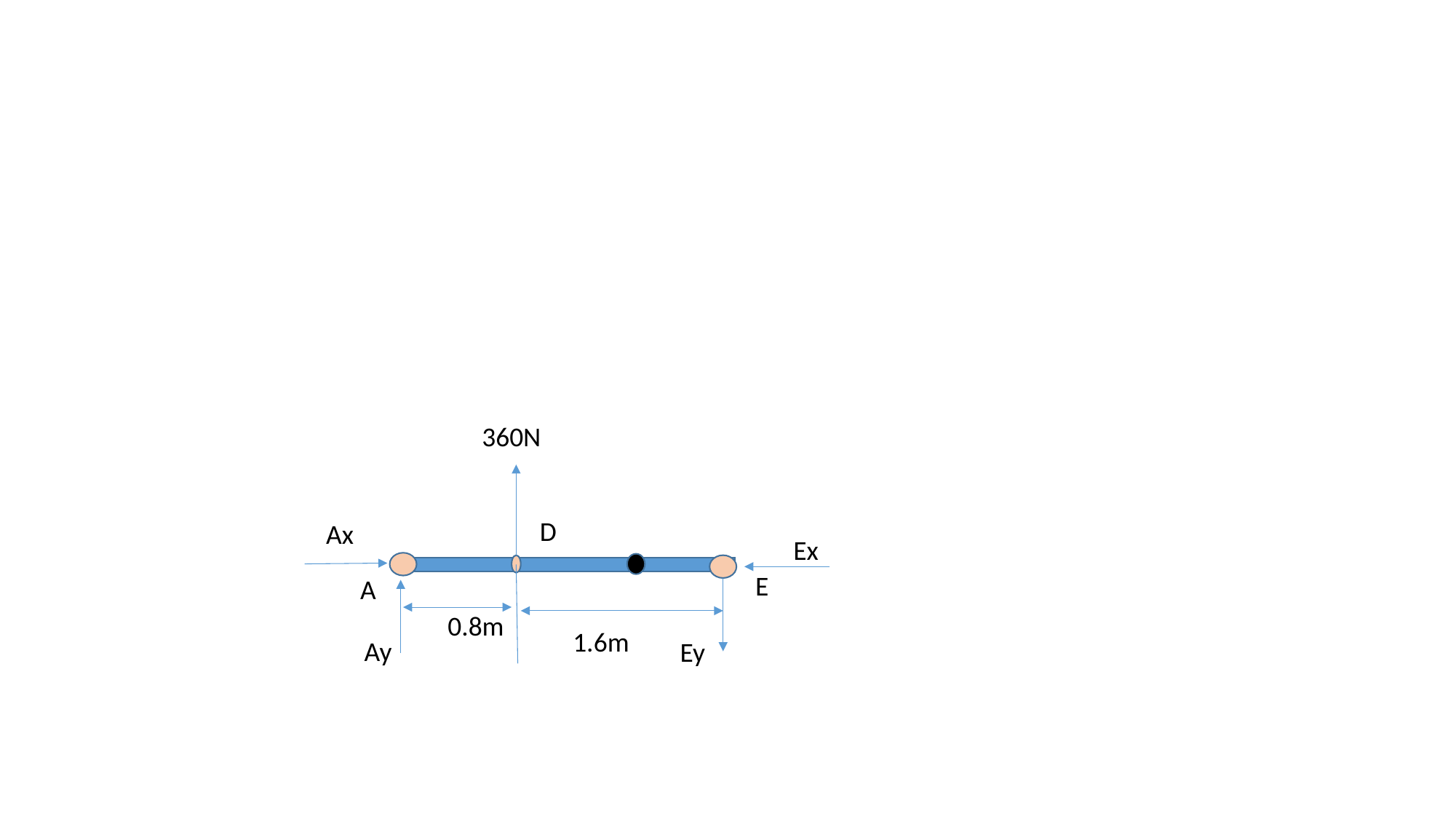

360N
D
Ax
Ex

E
A
0.8m
1.6m
Ay
Ey